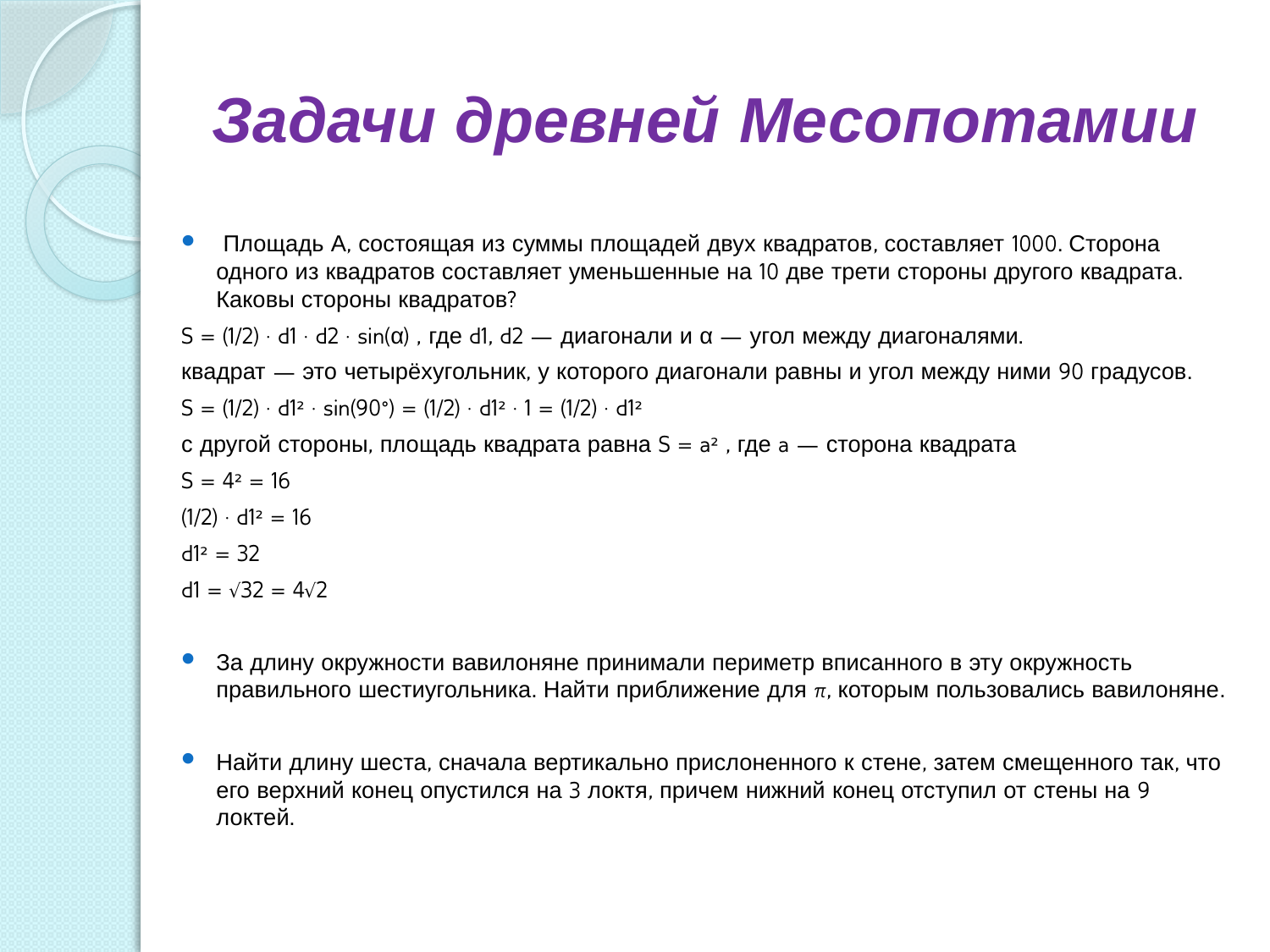

# Задачи древней Месопотамии

 Площадь А, состоящая из суммы площадей двух квадратов, составляет 1000. Сторона одного из квадратов составляет уменьшенные на 10 две трети стороны другого квадрата. Каковы стороны квадратов?
S = (1/2) · d1 · d2 · sin(α) , где d1, d2 — диагонали и α — угол между диагоналями.
квадрат — это четырёхугольник, у которого диагонали равны и угол между ними 90 градусов.
S = (1/2) · d1² · sin(90°) = (1/2) · d1² · 1 = (1/2) · d1²
с другой стороны, площадь квадрата равна S = a² , где a — сторона квадрата
S = 4² = 16
(1/2) · d1² = 16
d1² = 32
d1 = √32 = 4√2

За длину окружности вавилоняне принимали периметр вписанного в эту окружность правильного шестиугольника. Найти приближение для π, которым пользовались вавилоняне.

Найти длину шеста, сначала вертикально прислоненного к стене, затем смещенного так, что его верхний конец опустился на 3 локтя, причем нижний конец отступил от стены на 9 локтей.